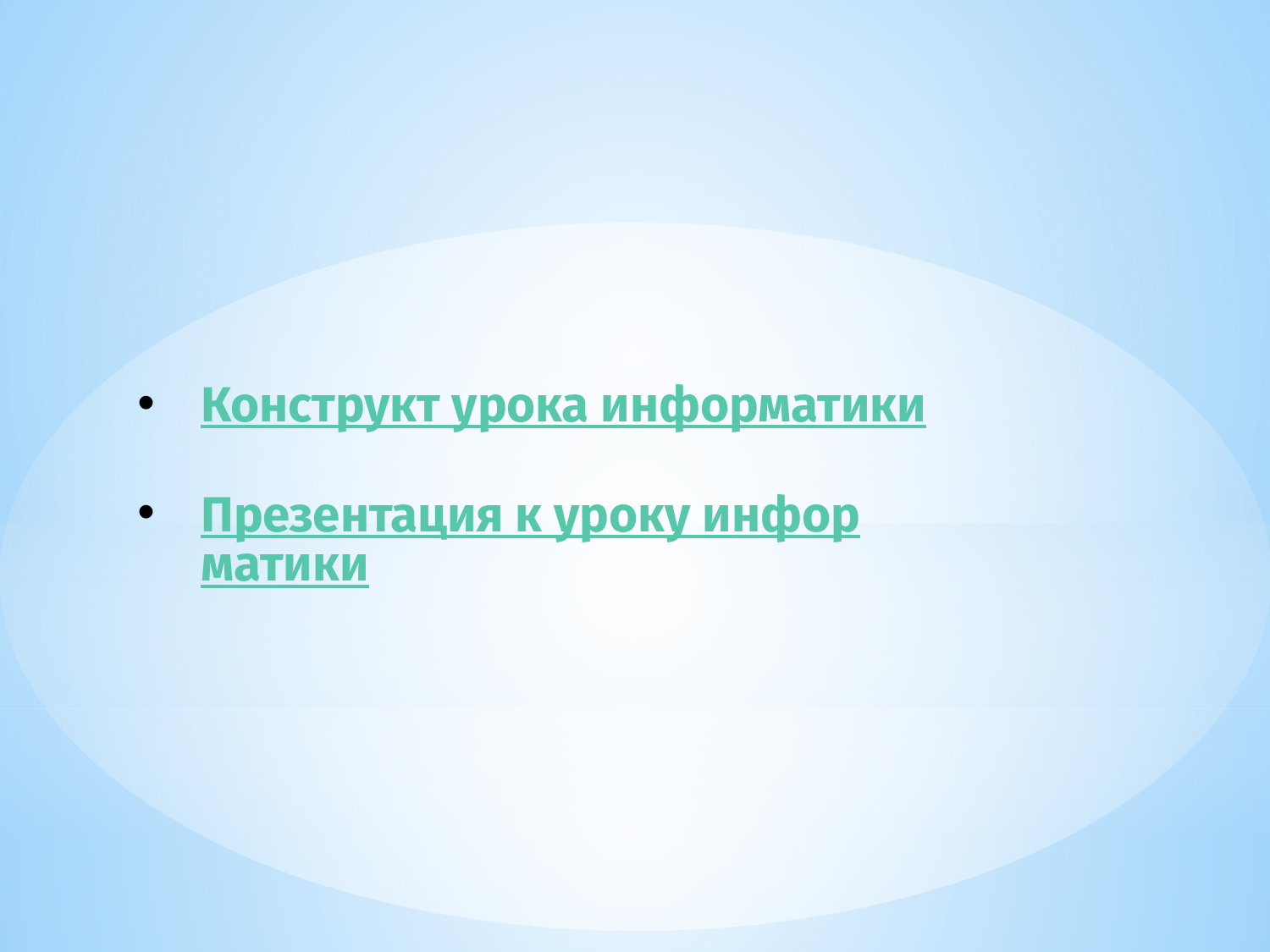

Конструкт урока информатики
Презентация к уроку информатики